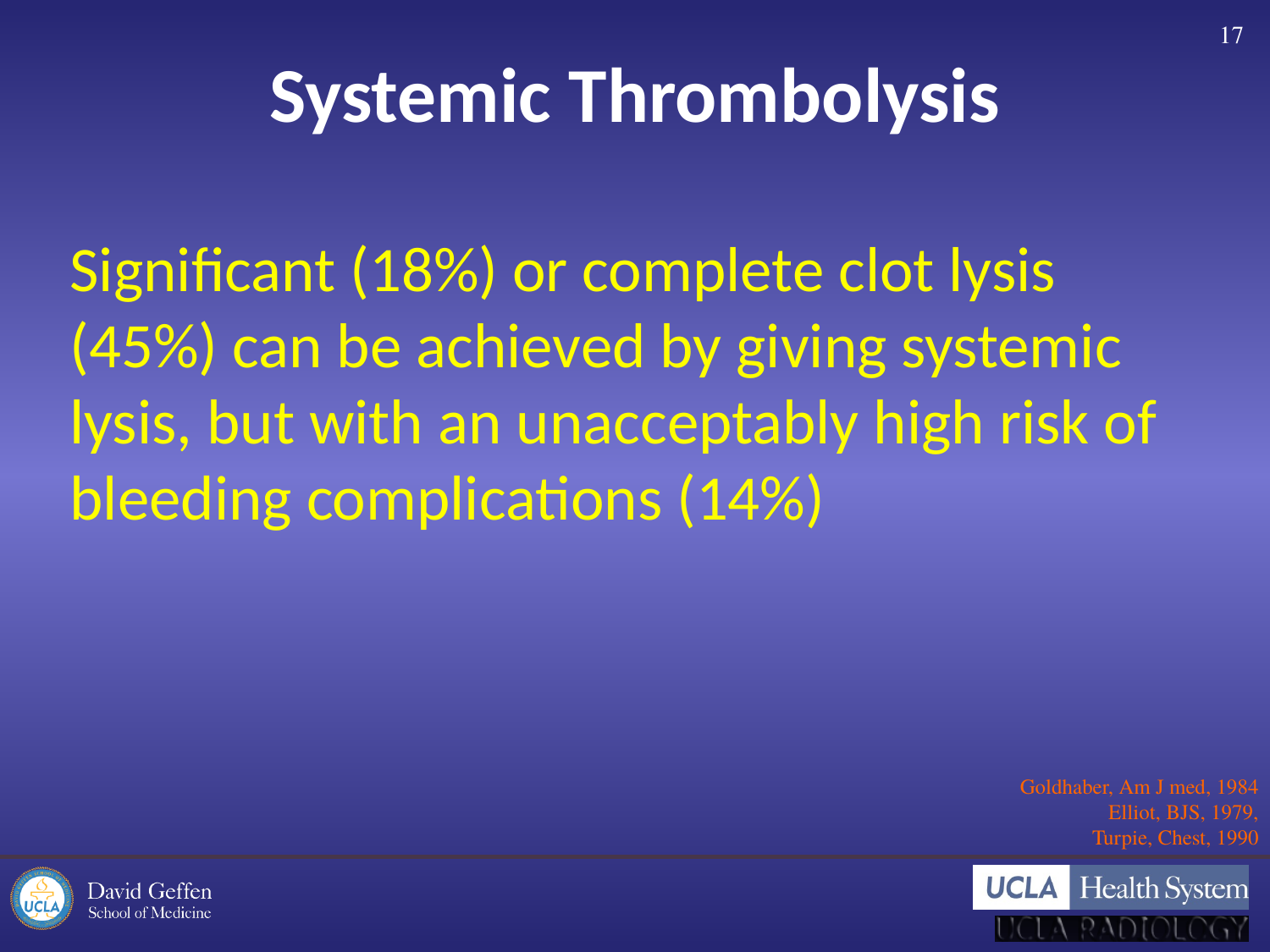

17
# Systemic Thrombolysis
Significant (18%) or complete clot lysis (45%) can be achieved by giving systemic lysis, but with an unacceptably high risk of bleeding complications (14%)
Goldhaber, Am J med, 1984
Elliot, BJS, 1979,
Turpie, Chest, 1990